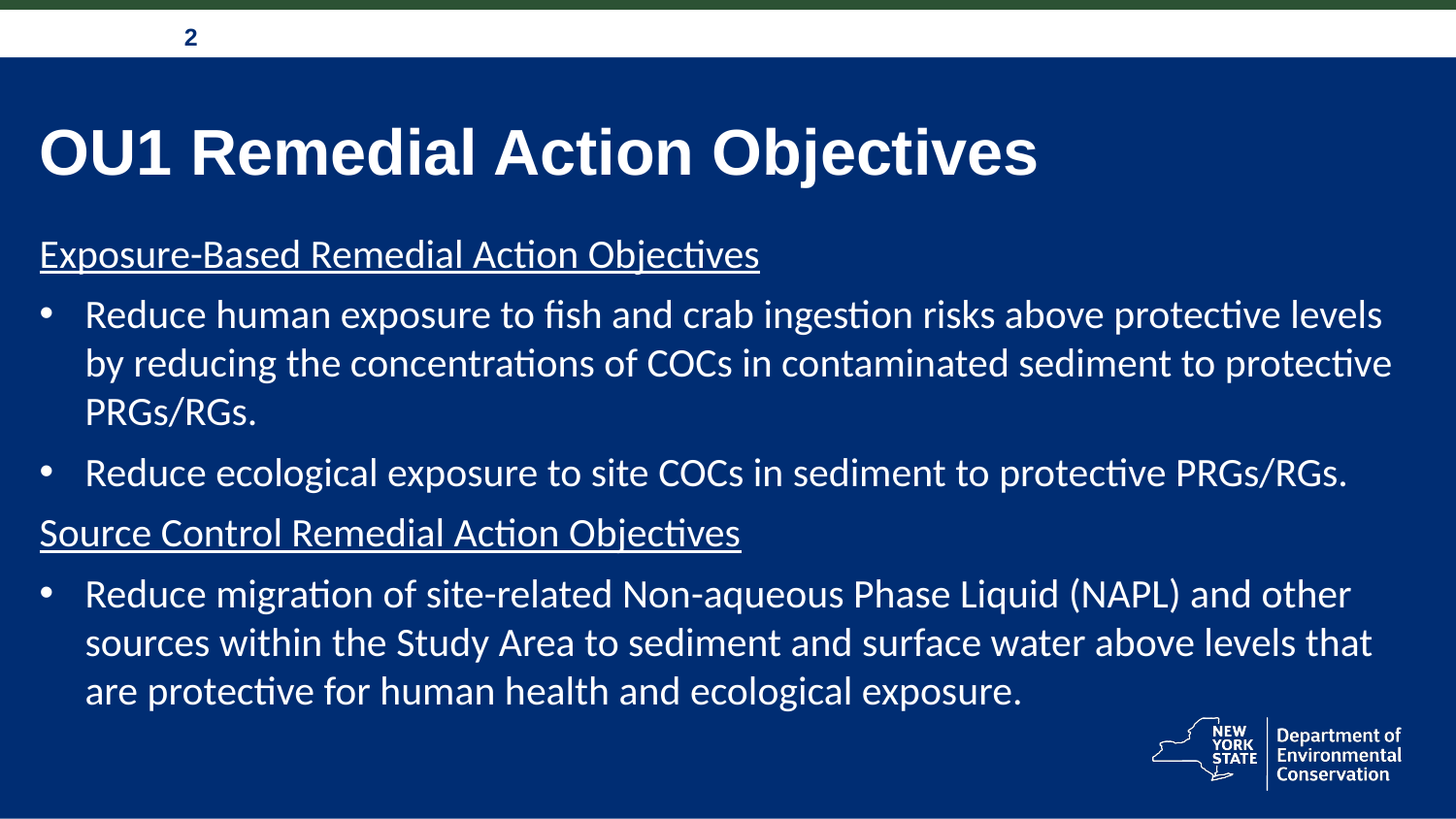

# OU1 Remedial Action Objectives
Exposure-Based Remedial Action Objectives
Reduce human exposure to fish and crab ingestion risks above protective levels by reducing the concentrations of COCs in contaminated sediment to protective PRGs/RGs.
Reduce ecological exposure to site COCs in sediment to protective PRGs/RGs.
Source Control Remedial Action Objectives
Reduce migration of site-related Non-aqueous Phase Liquid (NAPL) and other sources within the Study Area to sediment and surface water above levels that are protective for human health and ecological exposure.